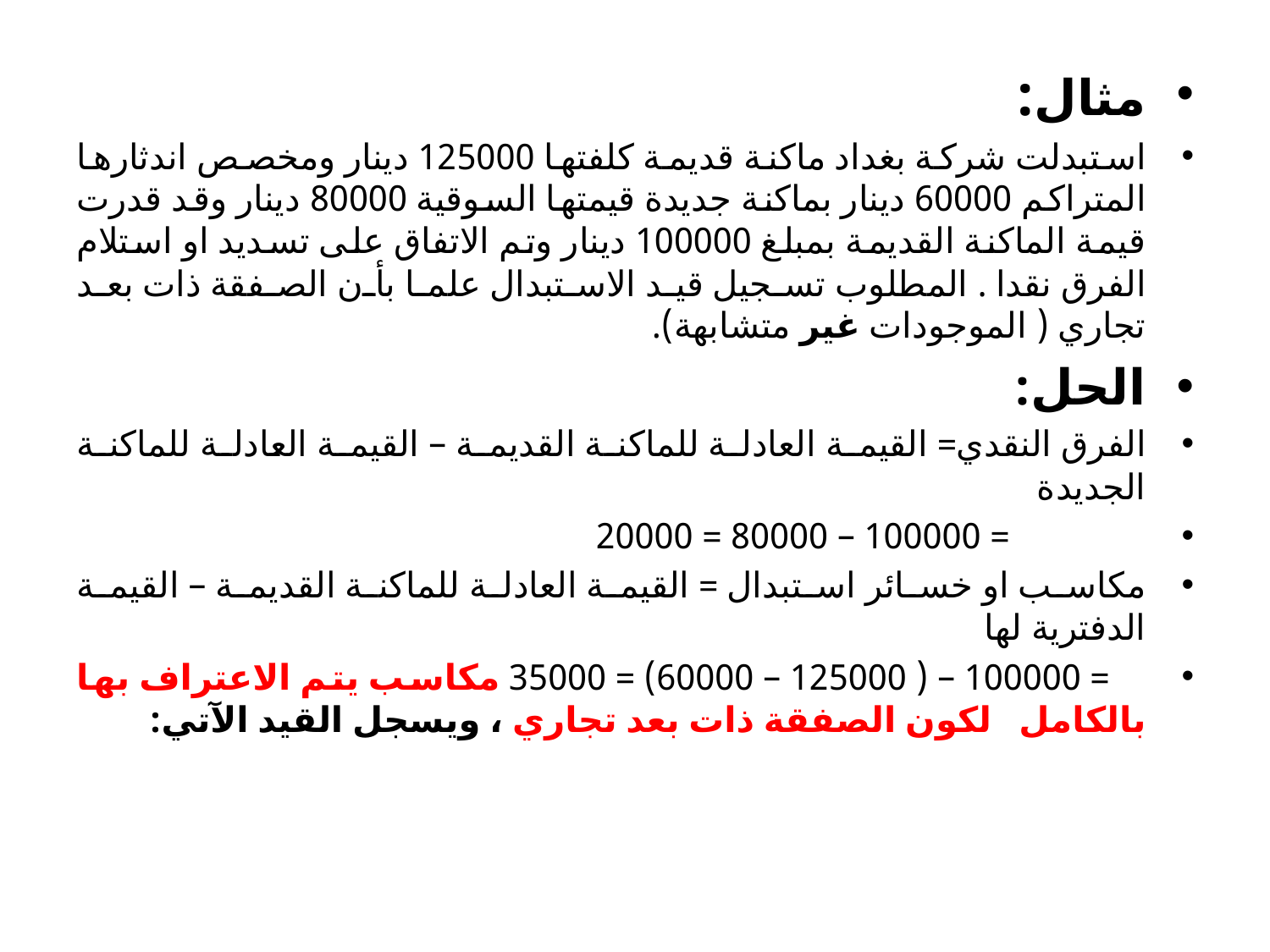

مثال:
استبدلت شركة بغداد ماكنة قديمة كلفتها 125000 دينار ومخصص اندثارها المتراكم 60000 دينار بماكنة جديدة قيمتها السوقية 80000 دينار وقد قدرت قيمة الماكنة القديمة بمبلغ 100000 دينار وتم الاتفاق على تسديد او استلام الفرق نقدا . المطلوب تسجيل قيد الاستبدال علما بأن الصفقة ذات بعد تجاري ( الموجودات غير متشابهة).
الحل:
الفرق النقدي= القيمة العادلة للماكنة القديمة – القيمة العادلة للماكنة الجديدة
               = 100000 – 80000 = 20000
مكاسب او خسائر استبدال = القيمة العادلة للماكنة القديمة – القيمة الدفترية لها
    = 100000 – ( 125000 – 60000) = 35000 مكاسب يتم الاعتراف بها بالكامل   لكون الصفقة ذات بعد تجاري ، ويسجل القيد الآتي: